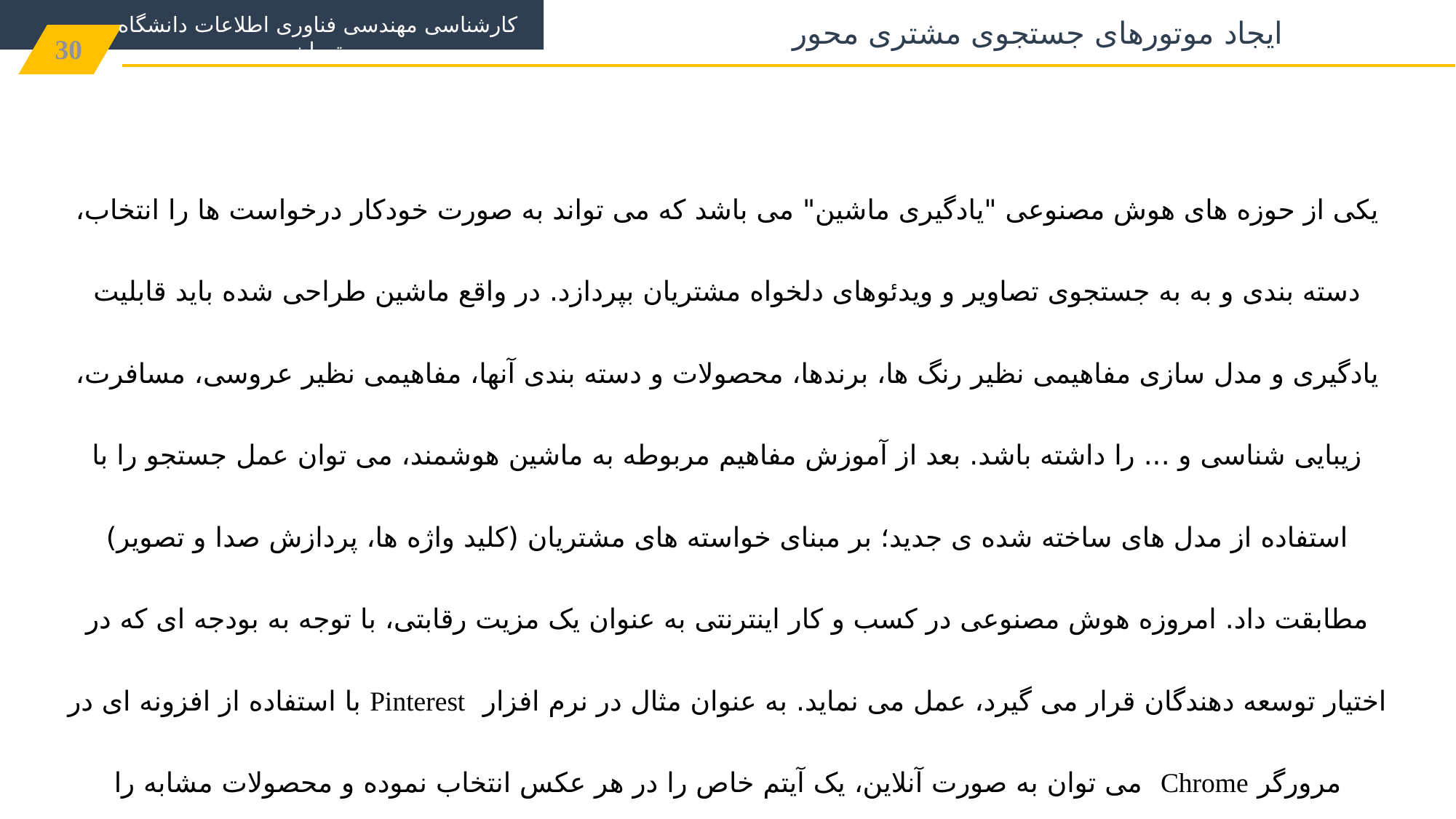

کارشناسی مهندسی فناوری اطلاعات دانشگاه تهران
ایجاد موتورهای جستجوی مشتری محور
30
یکی از حوزه های هوش مصنوعی "یادگیری ماشین" می باشد که می تواند به صورت خودکار درخواست ها را انتخاب، دسته بندی و به به جستجوی تصاویر و ویدئوهای دلخواه مشتریان بپردازد. در واقع ماشین طراحی شده باید قابلیت یادگیری و مدل سازی مفاهیمی نظیر رنگ ها، برندها، محصولات و دسته بندی آنها، مفاهیمی نظیر عروسی، مسافرت، زیبایی شناسی و ... را داشته باشد. بعد از آموزش مفاهیم مربوطه به ماشین هوشمند، می توان عمل جستجو را با استفاده از مدل های ساخته شده ی جدید؛ بر مبنای خواسته های مشتریان (کلید واژه ها، پردازش صدا و تصویر) مطابقت داد. امروزه هوش مصنوعی در کسب و کار اینترنتی به عنوان یک مزیت رقابتی، با توجه به بودجه ای که در اختیار توسعه دهندگان قرار می گیرد، عمل می نماید. به عنوان مثال در نرم افزار  Pinterest با استفاده از افزونه ای در مرورگر Chrome  می توان به صورت آنلاین، یک آیتم خاص را در هر عکس انتخاب نموده و محصولات مشابه را درخواست داد؛ که با استفاده از نرم افزار تشخیص تصویر خواسته های بازدیدکنندگان برآورده خواهد شد.